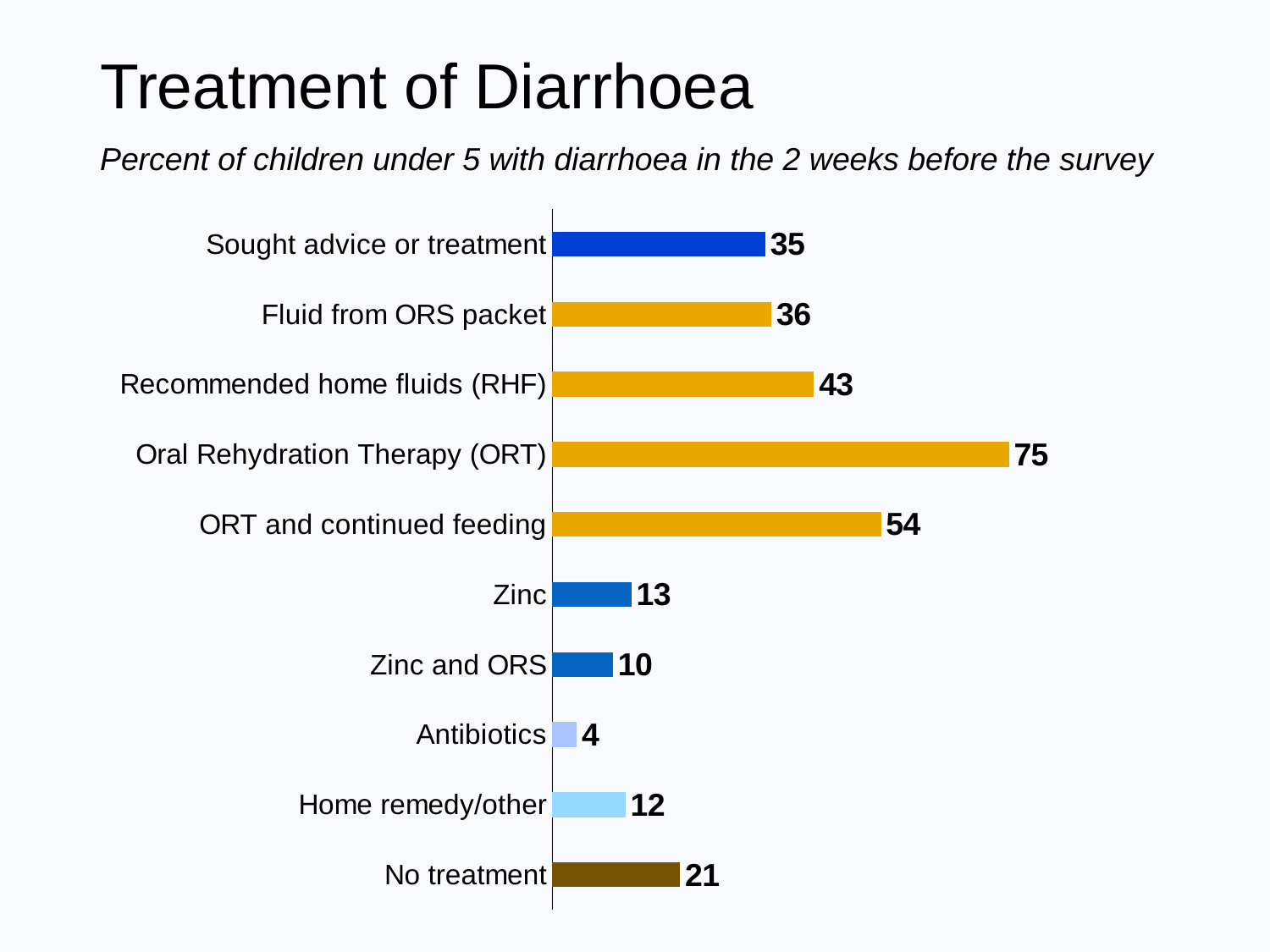

# Treatment of Diarrhoea
Percent of children under 5 with diarrhoea in the 2 weeks before the survey

### Chart

| Category | Column3 |
|---|---|
| No treatment | 21.0 |
| Home remedy/other | 12.0 |
| Antibiotics | 4.0 |
| Zinc and ORS | 10.0 |
| Zinc | 13.0 |
| ORT and continued feeding | 54.0 |
| Oral Rehydration Therapy (ORT) | 75.0 |
| Recommended home fluids (RHF) | 43.0 |
| Fluid from ORS packet | 36.0 |
| Sought advice or treatment | 35.0 |